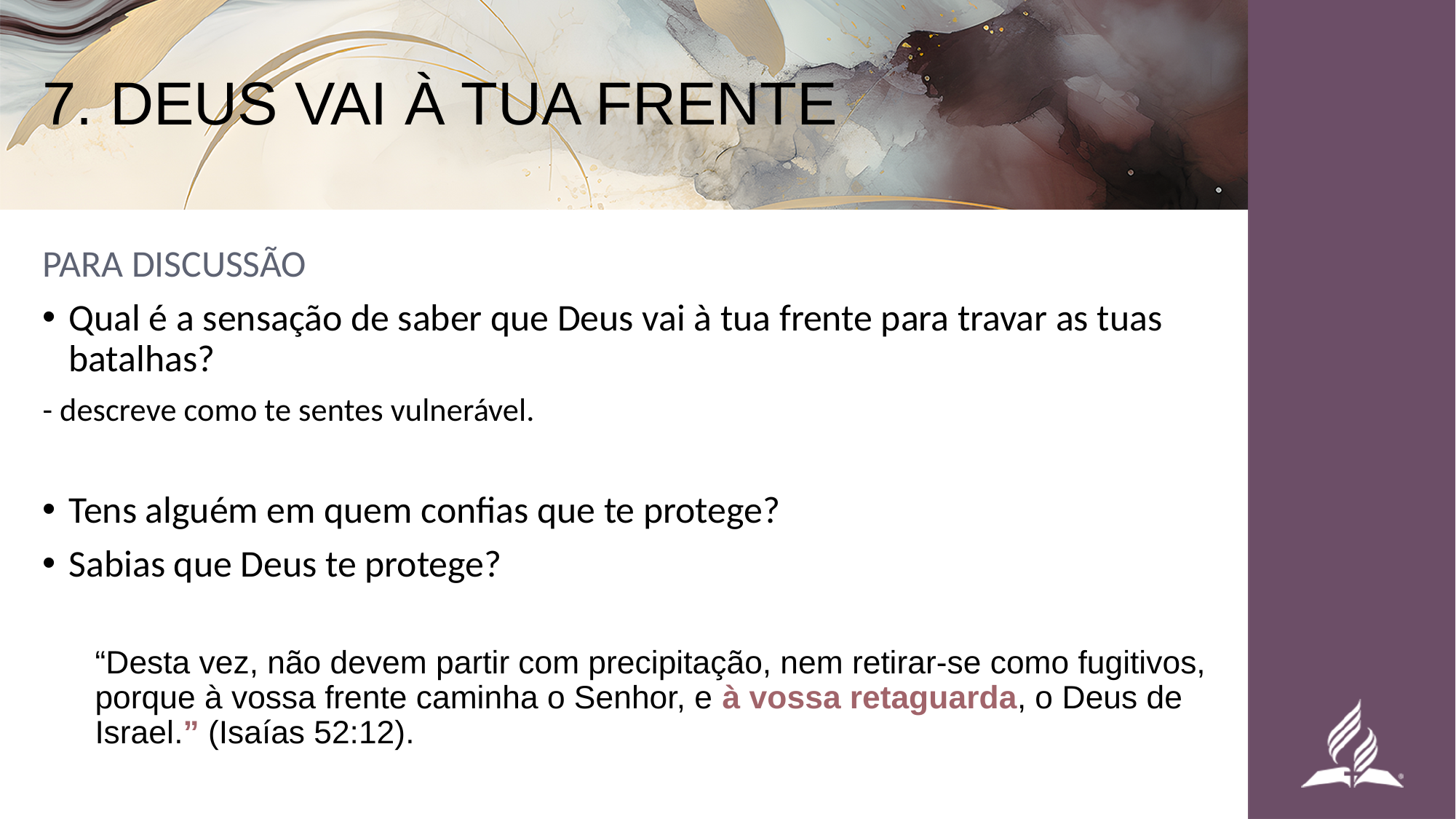

# 7. DEUS VAI À TUA FRENTE
PARA DISCUSSÃO
Qual é a sensação de saber que Deus vai à tua frente para travar as tuas batalhas?
- descreve como te sentes vulnerável.

Tens alguém em quem confias que te protege?
Sabias que Deus te protege?

“Desta vez, não devem partir com precipitação, nem retirar-se como fugitivos, porque à vossa frente caminha o Senhor, e à vossa retaguarda, o Deus de Israel.” (Isaías 52:12).